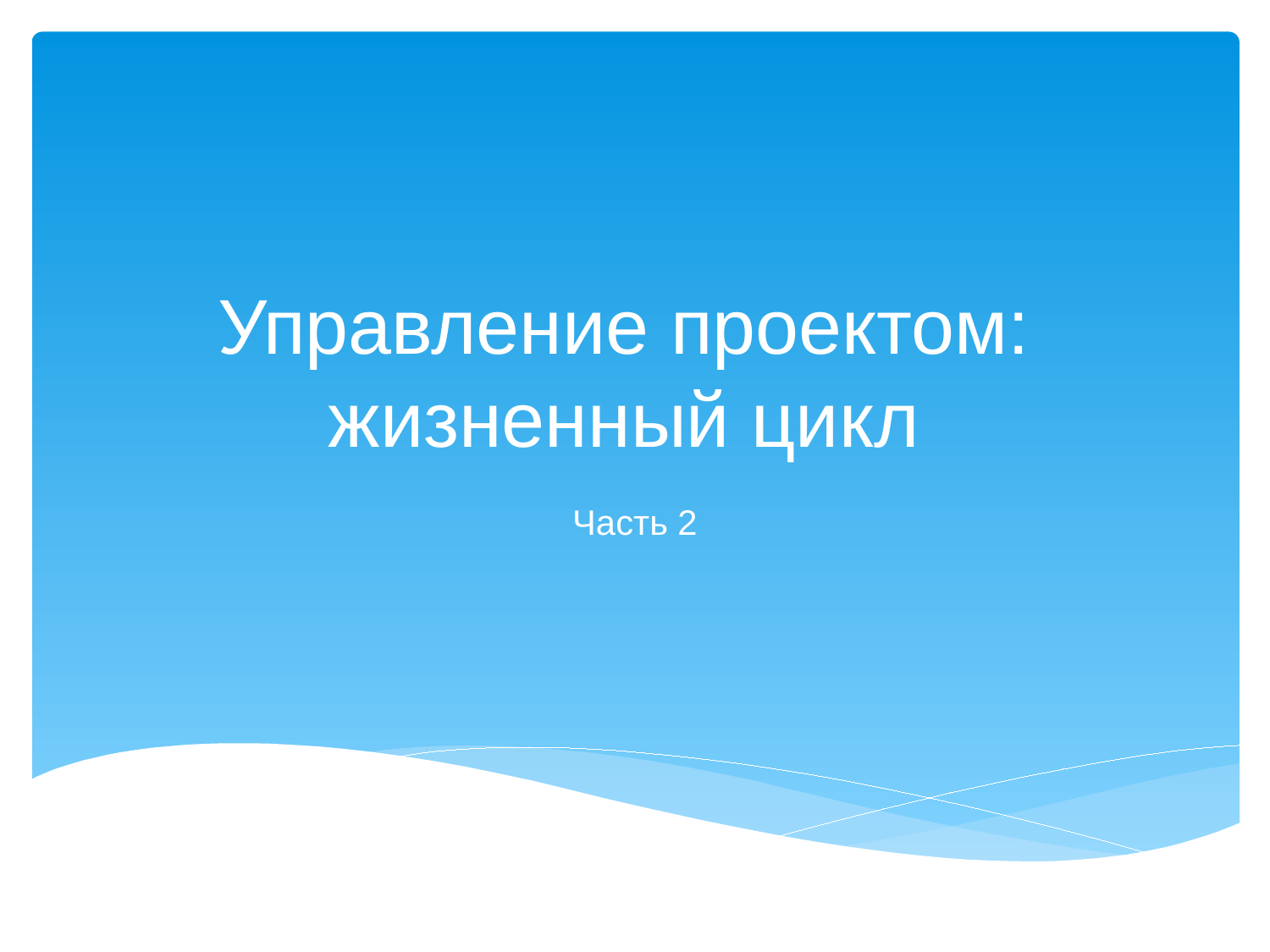

# Управление проектом: жизненный цикл
Часть 2